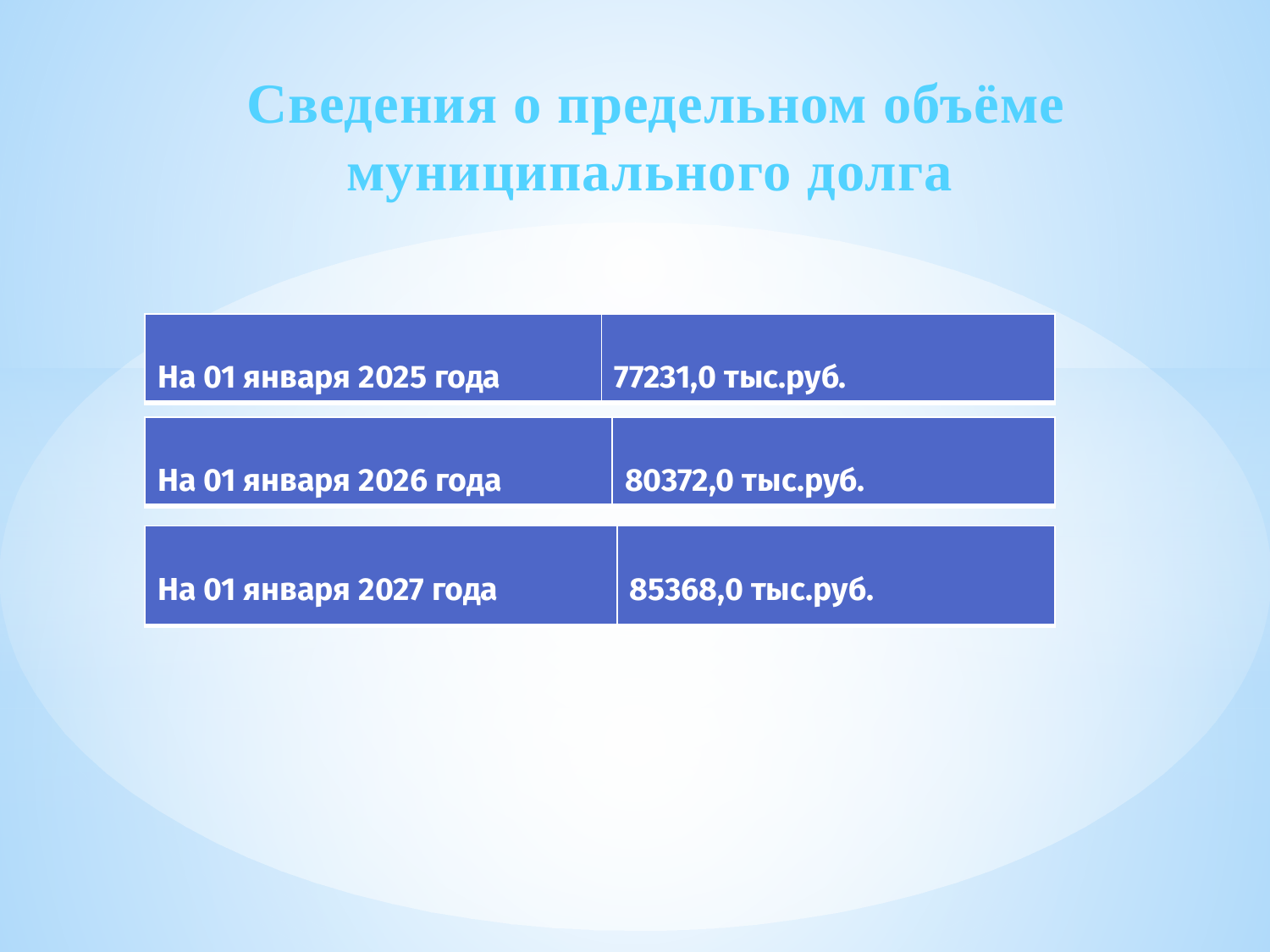

# Сведения о предельном объёме муниципального долга
| На 01 января 2025 года | 77231,0 тыс.руб. |
| --- | --- |
| На 01 января 2026 года | 80372,0 тыс.руб. |
| --- | --- |
| На 01 января 2027 года | 85368,0 тыс.руб. |
| --- | --- |